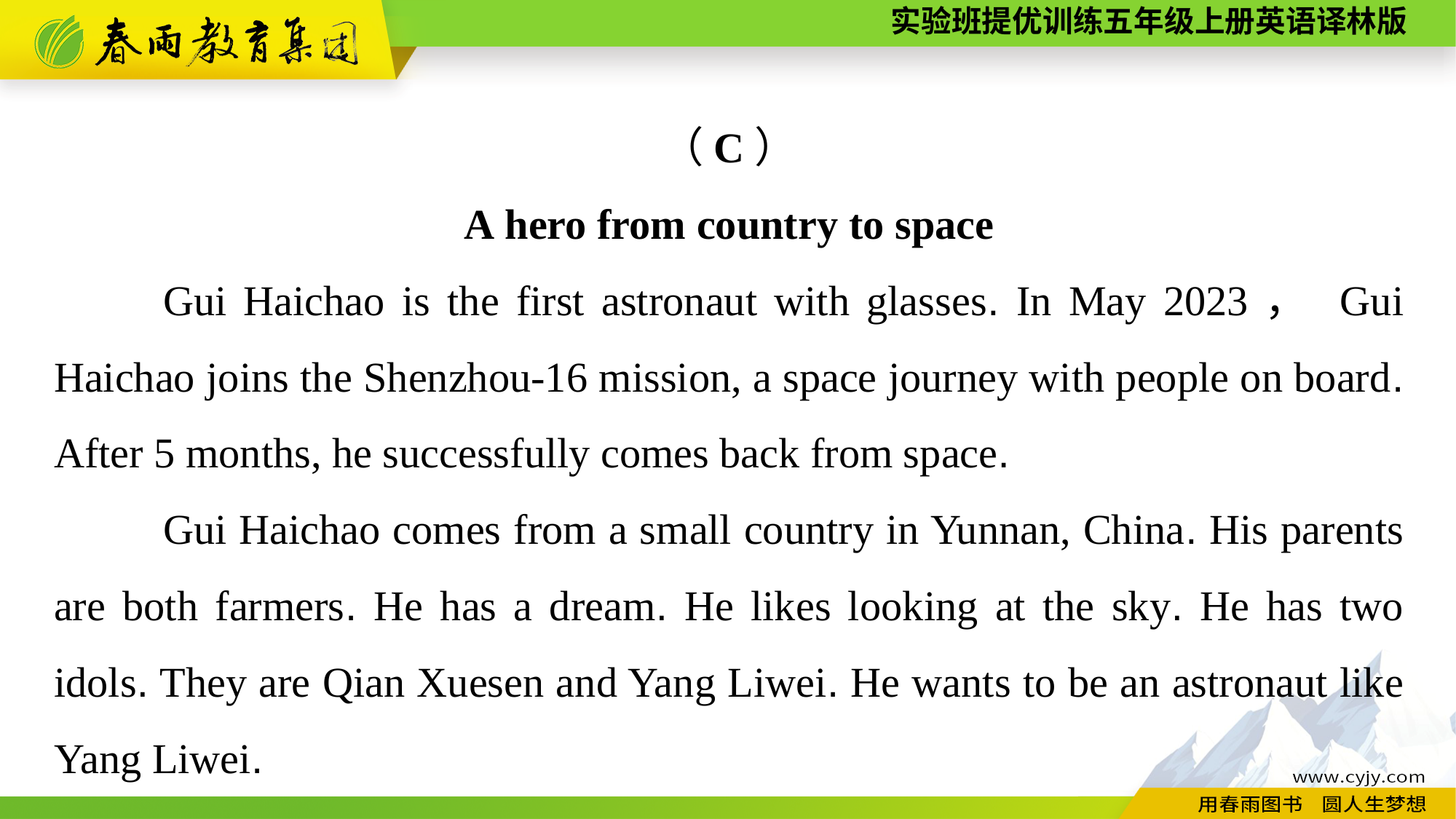

（C）
A hero from country to space
	Gui Haichao is the first astronaut with glasses. In May 2023， Gui Haichao joins the Shenzhou-16 mission, a space journey with people on board. After 5 months, he successfully comes back from space.
	Gui Haichao comes from a small country in Yunnan, China. His parents are both farmers. He has a dream. He likes looking at the sky. He has two idols. They are Qian Xuesen and Yang Liwei. He wants to be an astronaut like Yang Liwei.